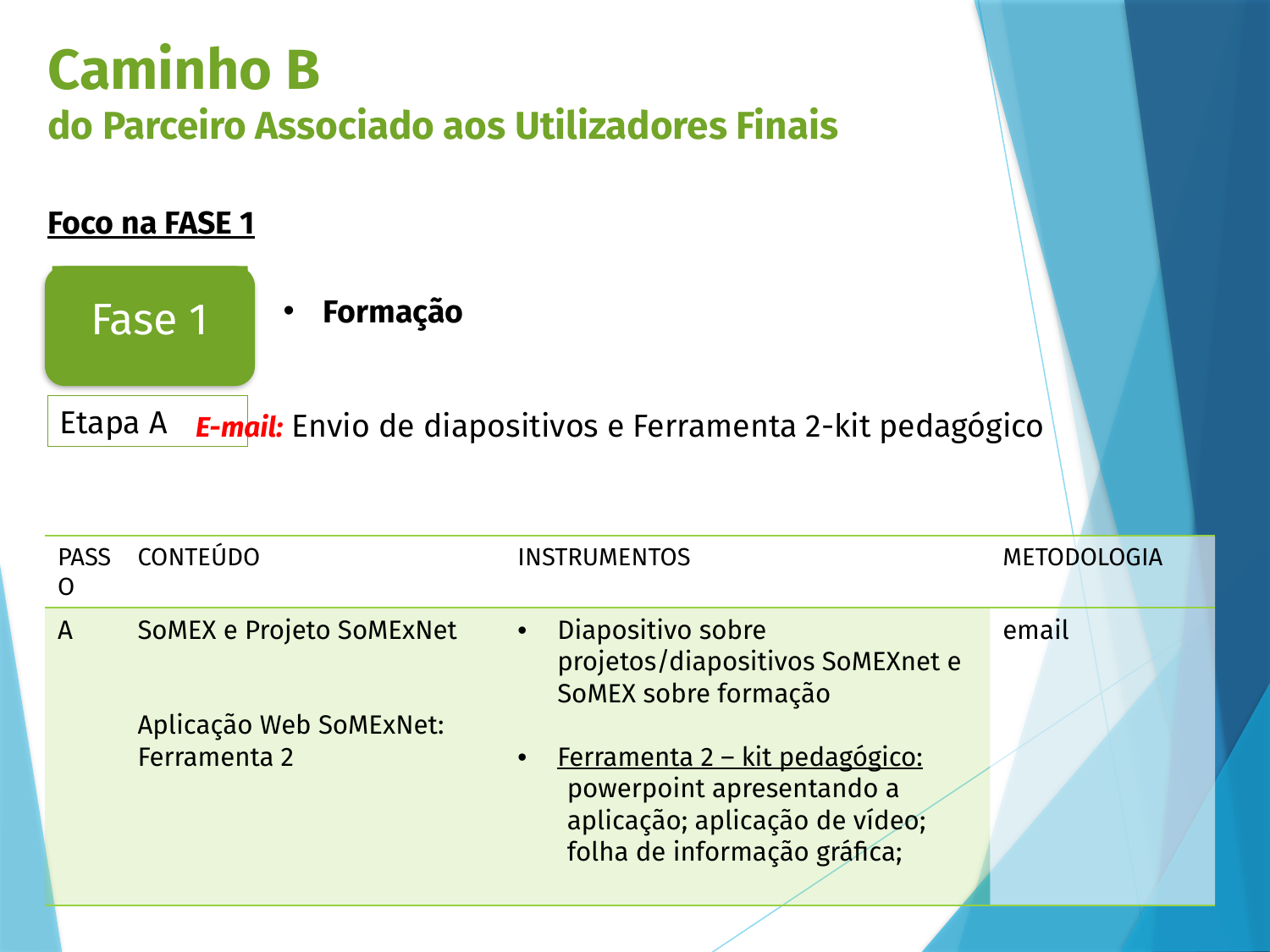

# Caminho B do Parceiro Associado aos Utilizadores Finais
Foco na FASE 1

Formação

Fase 1
Etapa A
E-mail: Envio de diapositivos e Ferramenta 2-kit pedagógico
| PASSO | CONTEÚDO | INSTRUMENTOS | METODOLOGIA |
| --- | --- | --- | --- |
| A | SoMEX e Projeto SoMExNet Aplicação Web SoMExNet: Ferramenta 2 | Diapositivo sobre projetos/diapositivos SoMEXnet e SoMEX sobre formação Ferramenta 2 – kit pedagógico: powerpoint apresentando a aplicação; aplicação de vídeo; folha de informação gráfica; | email |